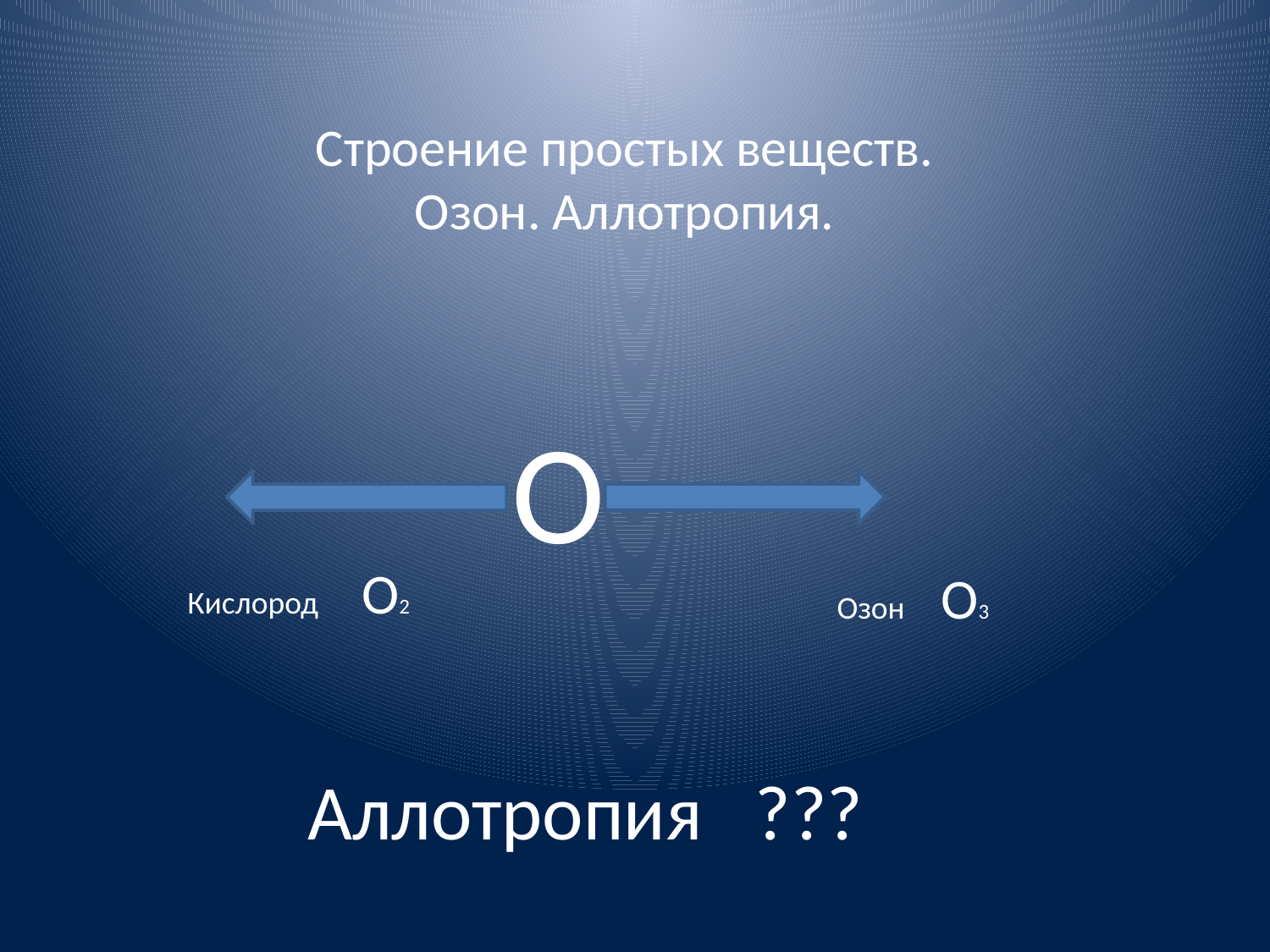

# Строение простых веществ. Озон. Аллотропия.
   О

Кислород      О2
                  Озон     О3
Аллотропия   ???